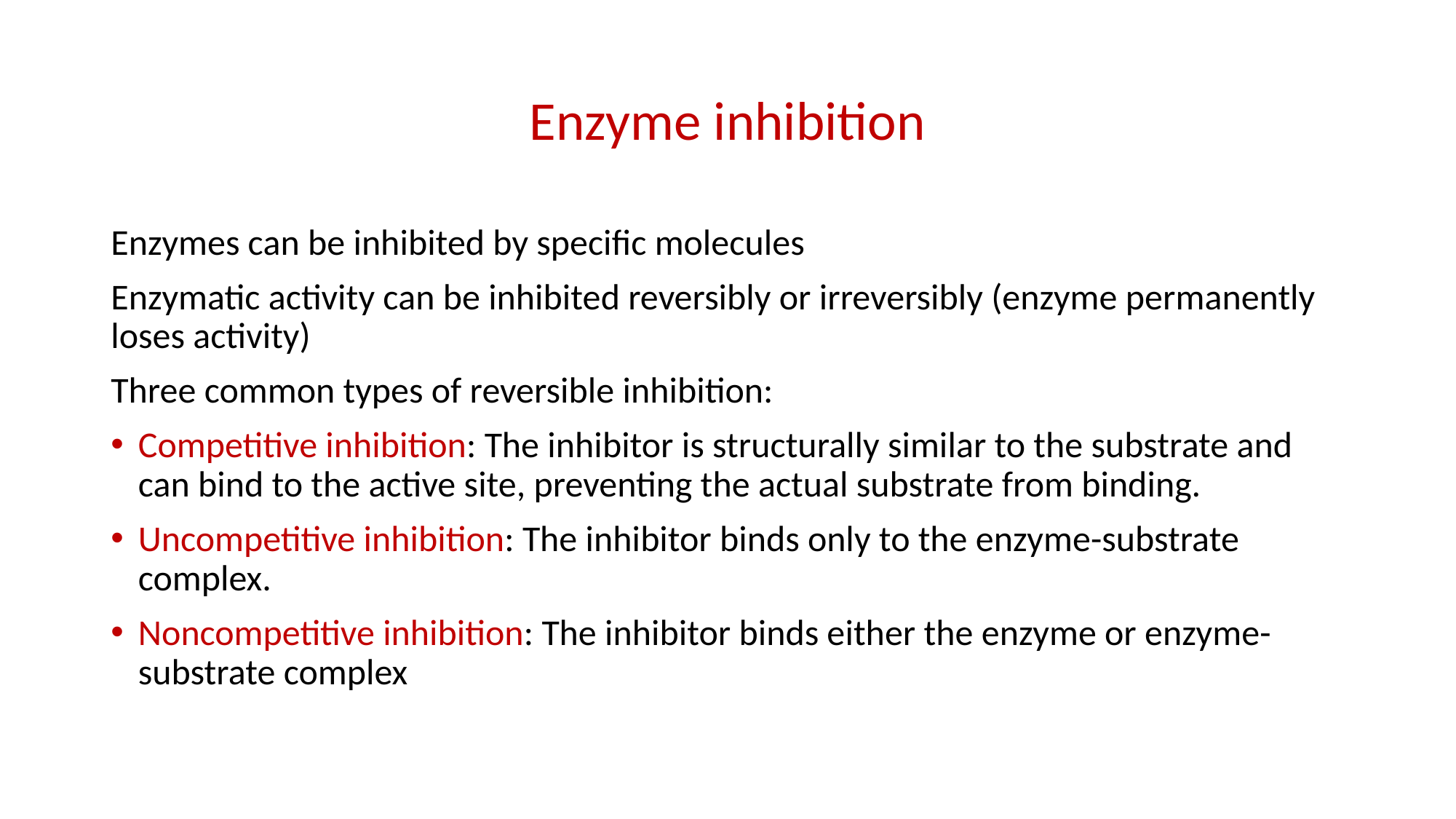

# Enzyme inhibition
Enzymes can be inhibited by specific molecules
Enzymatic activity can be inhibited reversibly or irreversibly (enzyme permanently loses activity)
Three common types of reversible inhibition:
Competitive inhibition: The inhibitor is structurally similar to the substrate and can bind to the active site, preventing the actual substrate from binding.
Uncompetitive inhibition: The inhibitor binds only to the enzyme-substrate complex.
Noncompetitive inhibition: The inhibitor binds either the enzyme or enzyme-substrate complex